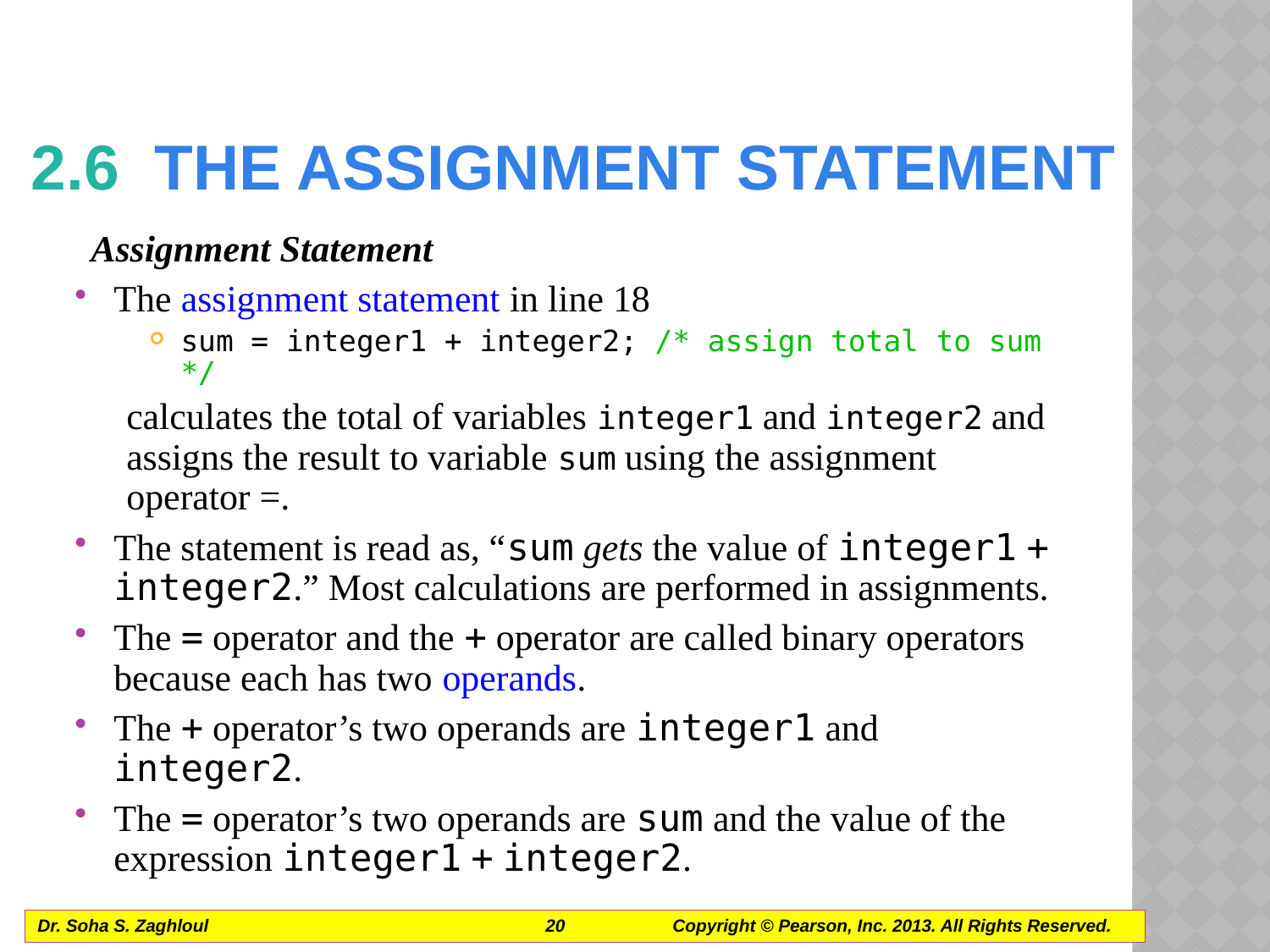

# 2.6  the assignment statement
Assignment Statement
The assignment statement in line 18
sum = integer1 + integer2; /* assign total to sum */
calculates the total of variables integer1 and integer2 and assigns the result to variable sum using the assignment operator =.
The statement is read as, “sum gets the value of integer1 + integer2.” Most calculations are performed in assignments.
The = operator and the + operator are called binary operators because each has two operands.
The + operator’s two operands are integer1 and integer2.
The = operator’s two operands are sum and the value of the expression integer1 + integer2.
Dr. Soha S. Zaghloul			20	Copyright © Pearson, Inc. 2013. All Rights Reserved.
©1992-2013 by Pearson Education, Inc. All Rights Reserved.